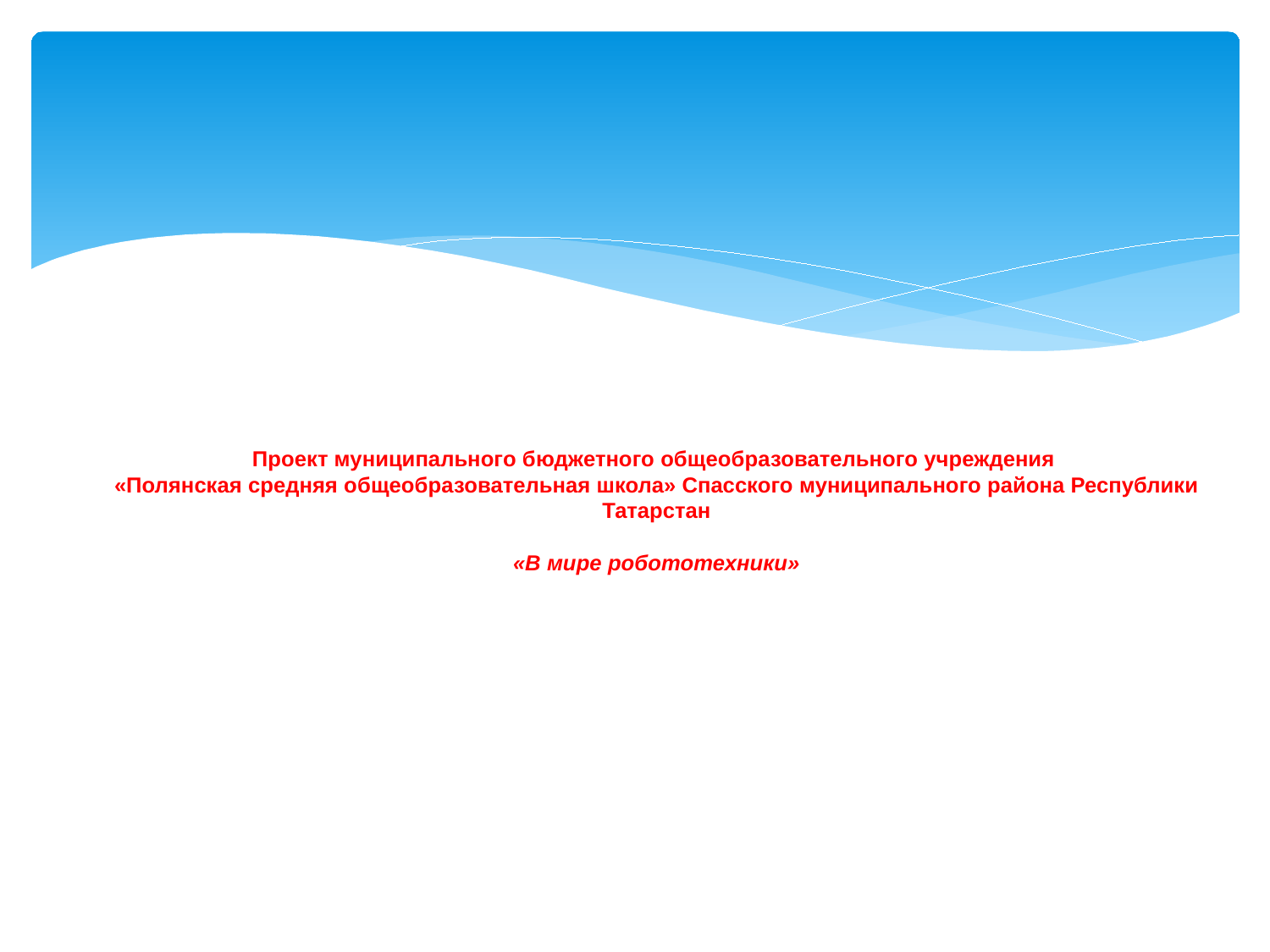

# Проект муниципального бюджетного общеобразовательного учреждения «Полянская средняя общеобразовательная школа» Спасского муниципального района Республики Татарстан   «В мире робототехники»